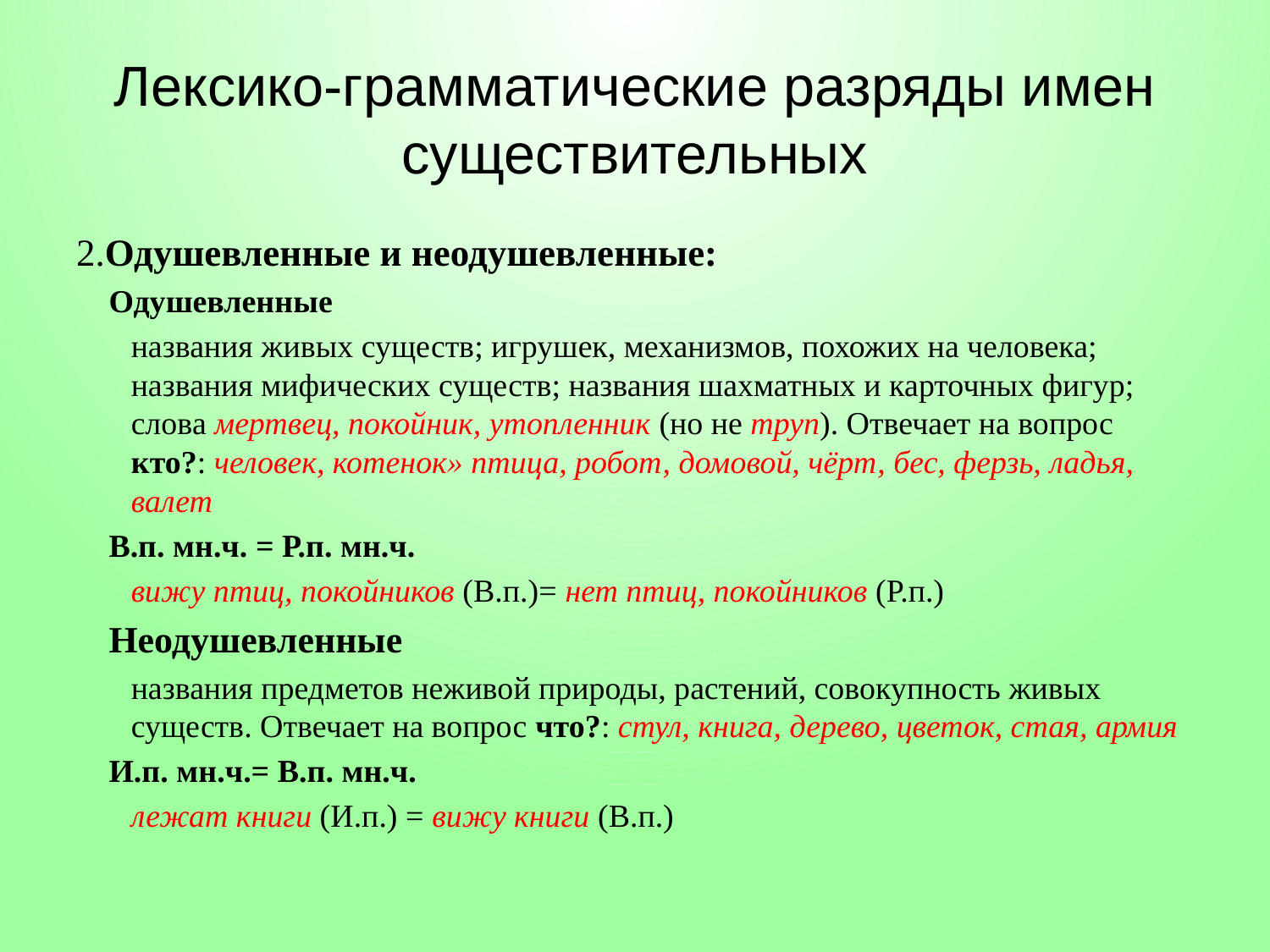

# Лексико-грамматические разряды имен существительных
2.Одушевленные и неодушевленные:
Одушевленные
названия живых существ; игрушек, механизмов, похожих на человека; названия мифических существ; названия шахматных и карточных фигур; слова мертвец, покойник, утопленник (но не труп). Отвечает на вопрос кто?: человек, котенок» птица, робот, домовой, чёрт, бес, ферзь, ладья, валет
В.п. мн.ч. = Р.п. мн.ч.
вижу птиц, покойников (В.п.)= нет птиц, покойников (Р.п.)
Неодушевленные
названия предметов неживой природы, растений, совокупность живых существ. Отвечает на вопрос что?: стул, книга, дерево, цветок, стая, армия
И.п. мн.ч.= В.п. мн.ч.
лежат книги (И.п.) = вижу книги (В.п.)